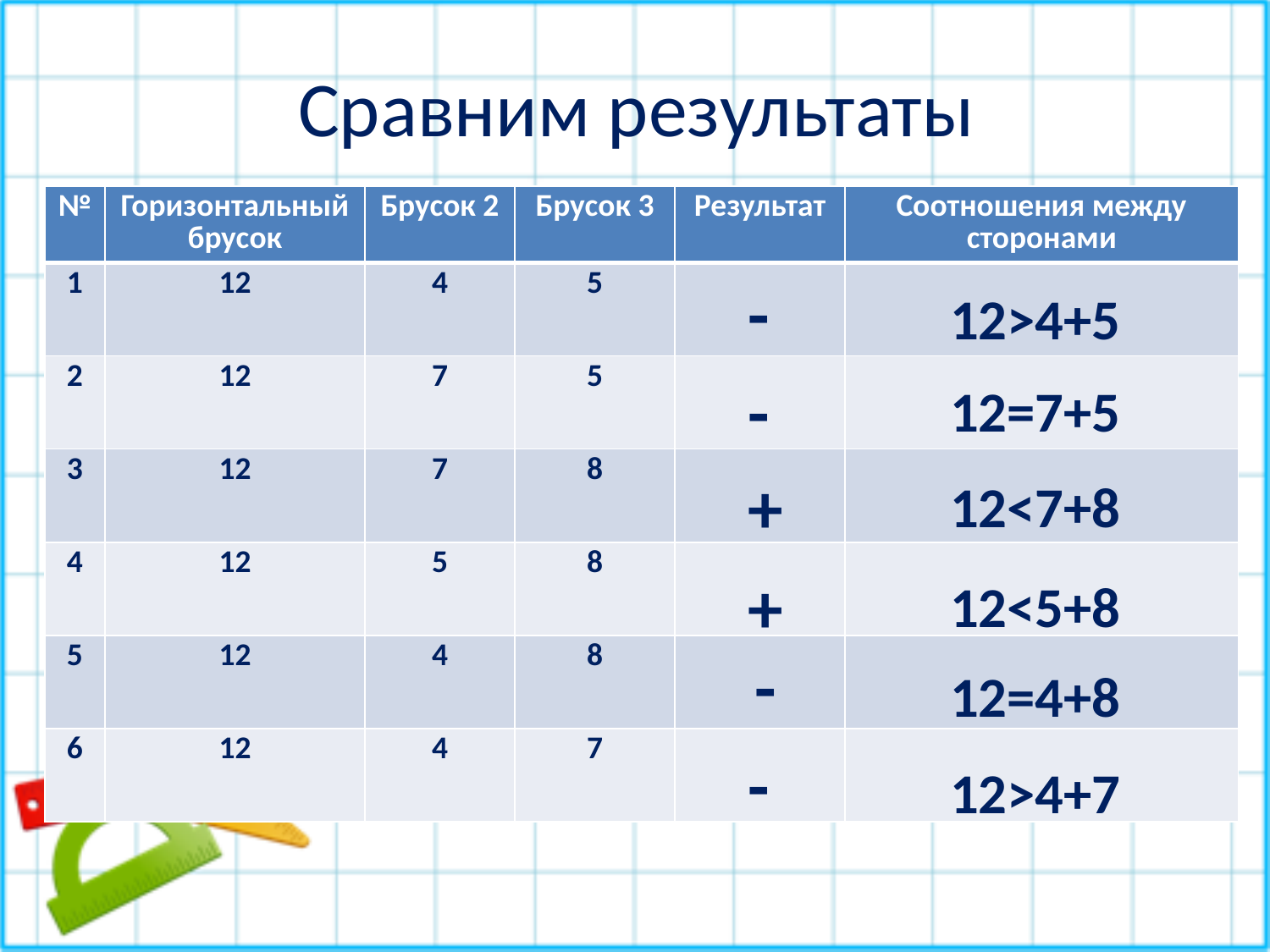

# Сравним результаты
| № | Горизонтальный брусок | Брусок 2 | Брусок 3 | Результат | Соотношения между сторонами |
| --- | --- | --- | --- | --- | --- |
| 1 | 12 | 4 | 5 |  |  |
| 2 | 12 | 7 | 5 |  |  |
| 3 | 12 | 7 | 8 |  |  |
| 4 | 12 | 5 | 8 |  |  |
| 5 | 12 | 4 | 8 |  |  |
| 6 | 12 | 4 | 7 |  |  |
-
12>4+5
-
12=7+5
+
12<7+8
+
12<5+8
-
12=4+8
-
12>4+7